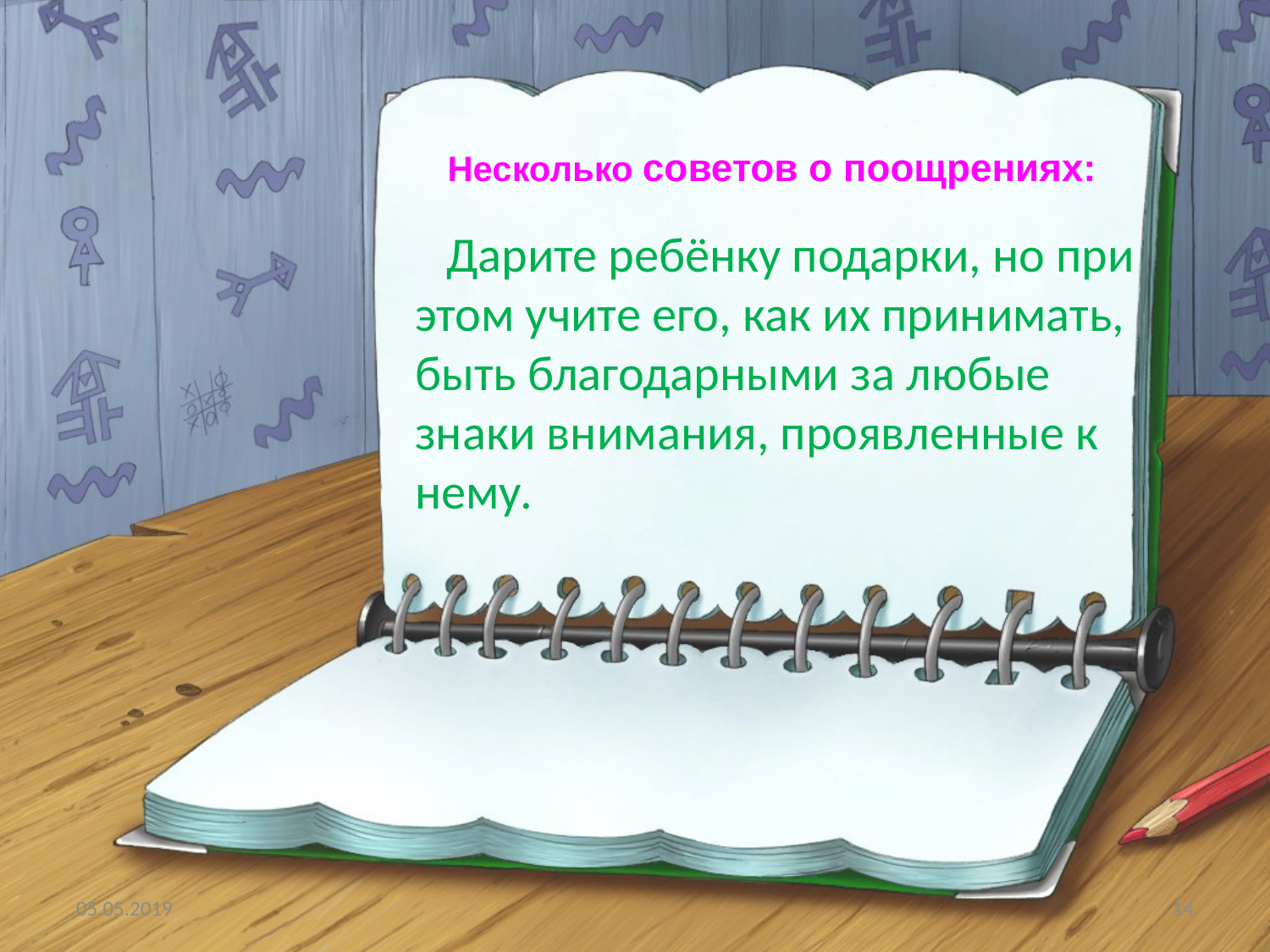

Несколько советов о поощрениях:
       Дарите ребёнку подарки, но при этом учите его, как их принимать, быть благодарными за любые знаки внимания, проявленные к нему.
05.05.2019
14